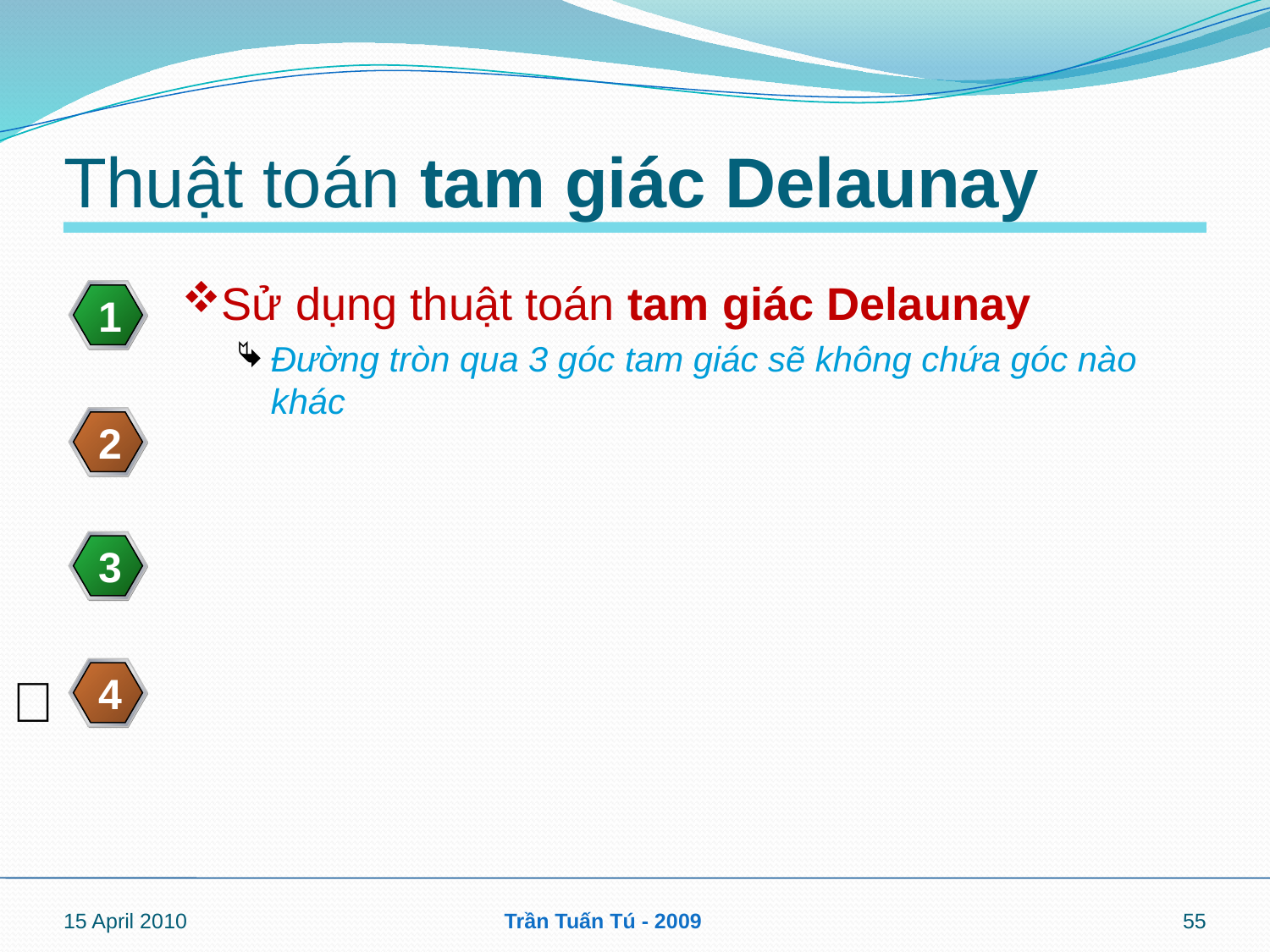

# Thuật toán tam giác Delaunay
Sử dụng thuật toán tam giác Delaunay
Đường tròn qua 3 góc tam giác sẽ không chứa góc nào khác
15 April 2010
Trần Tuấn Tú - 2009
55